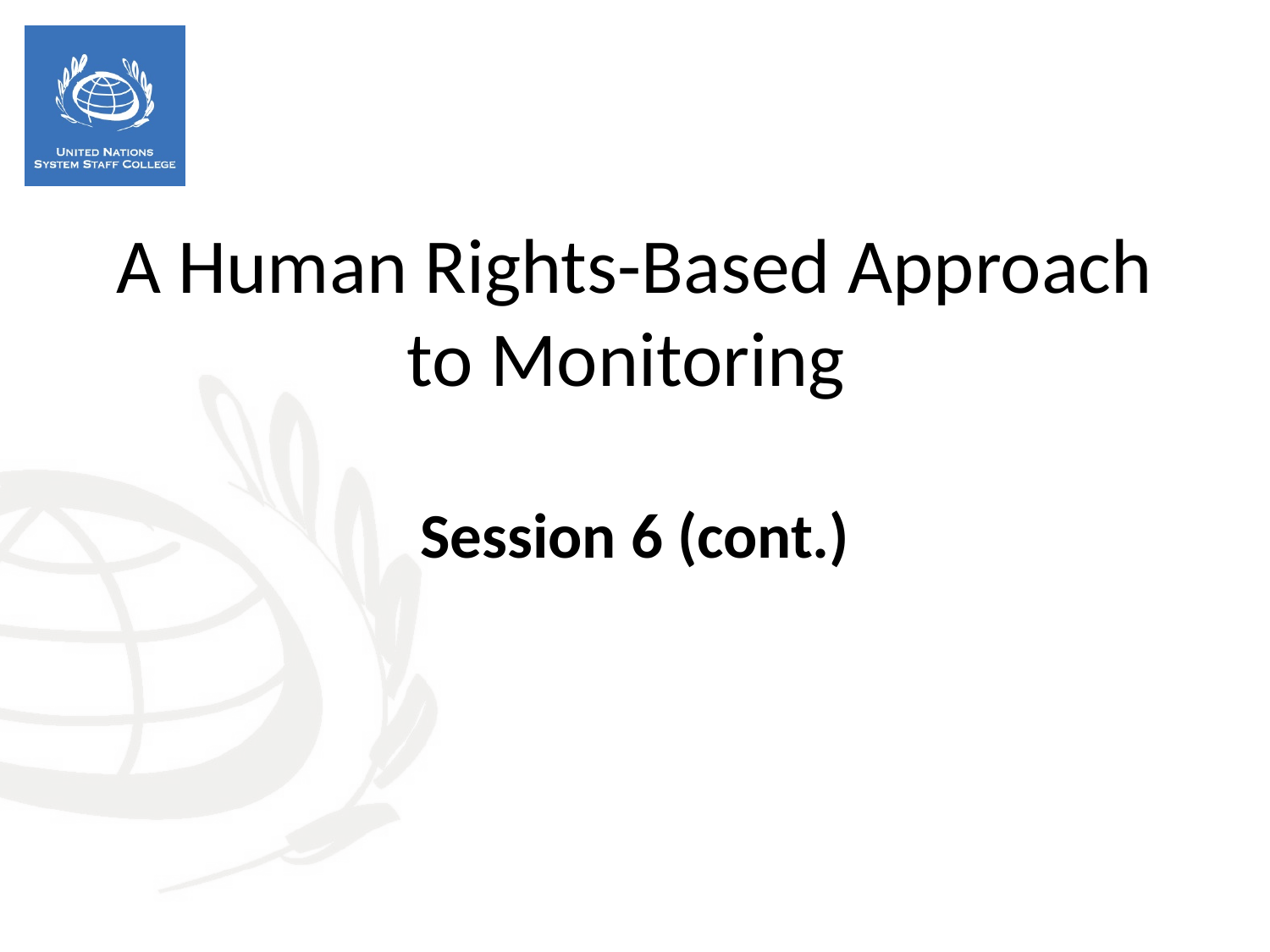

A Human Rights-Based Approach to Monitoring
Session 6 (cont.)